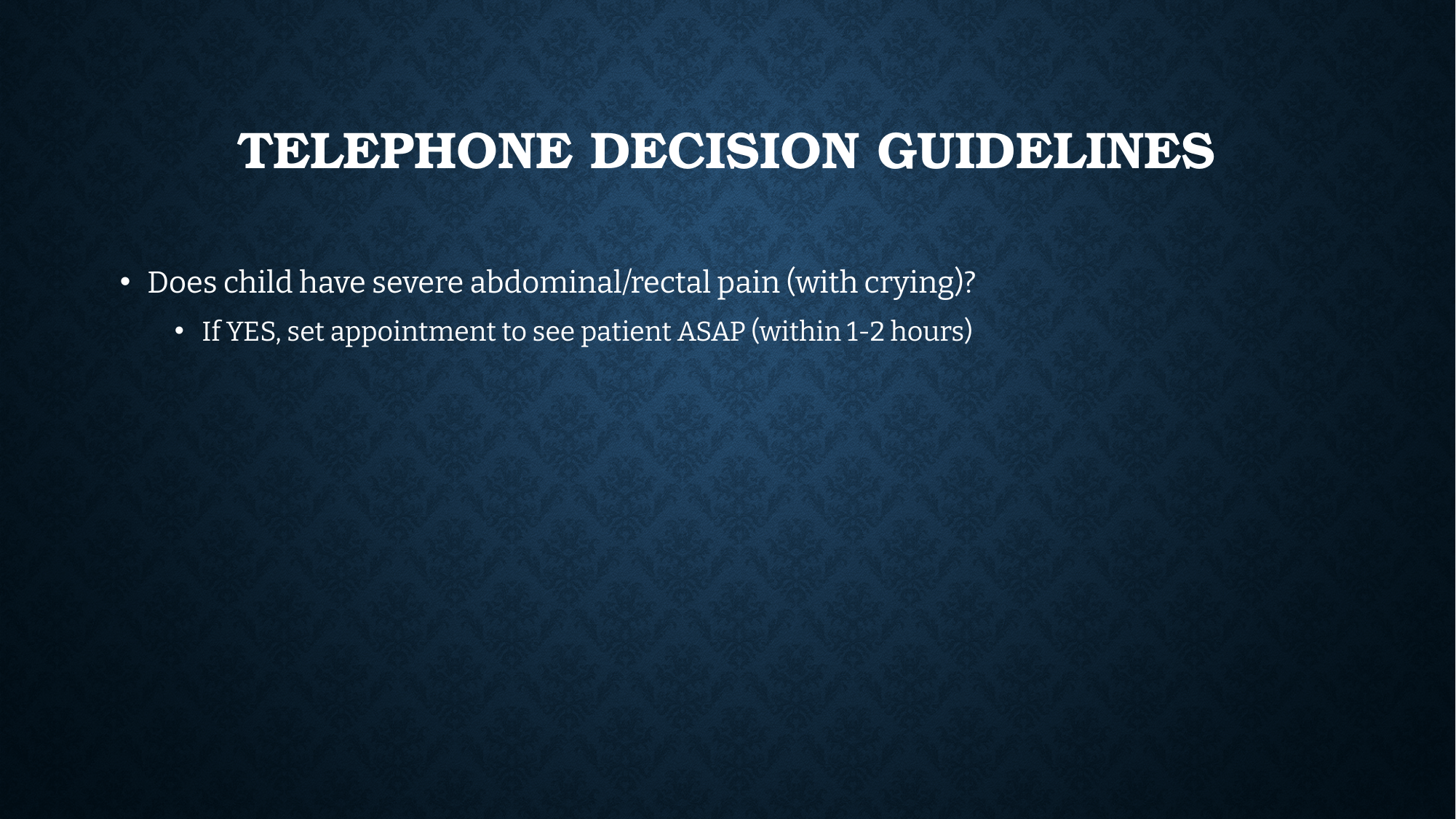

# Telephone decision guidelines
Does child have severe abdominal/rectal pain (with crying)?
If YES, set appointment to see patient ASAP (within 1-2 hours)